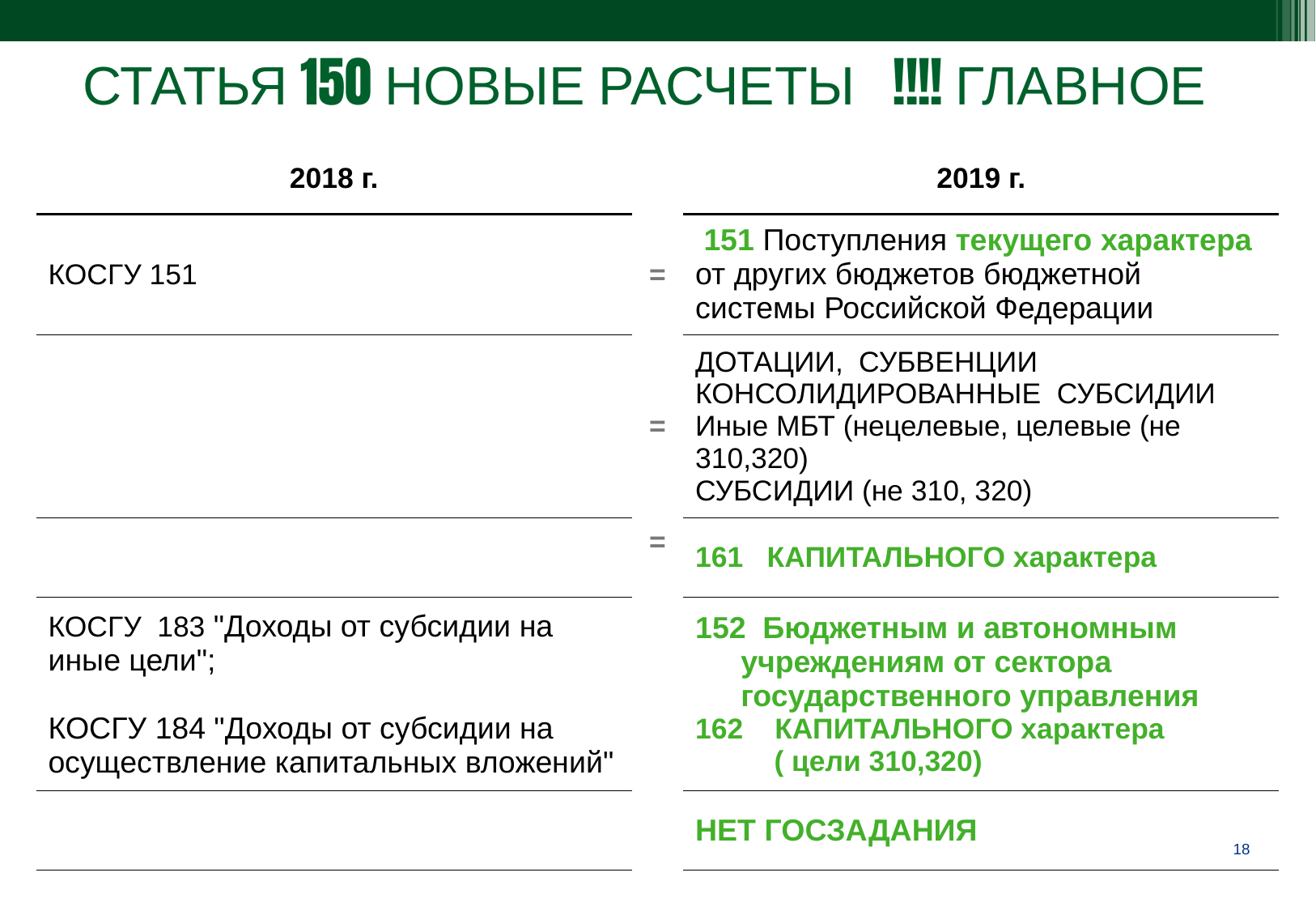

СТАТЬЯ 150 НОВЫЕ РАСЧЕТЫ   !!!! ГЛАВНОЕ
| 2018 г. |  | 2019 г. |
| --- | --- | --- |
| КОСГУ 151 | = | 151 Поступления текущего характера от других бюджетов бюджетной системы Российской Федерации |
|  | = | ДОТАЦИИ, СУБВЕНЦИИ КОНСОЛИДИРОВАННЫЕ СУБСИДИИ Иные МБТ (нецелевые, целевые (не 310,320) СУБСИДИИ (не 310, 320) |
|  | = | 161 КАПИТАЛЬНОГО характера |
| КОСГУ 183 "Доходы от субсидии на иные цели"; КОСГУ 184 "Доходы от субсидии на осуществление капитальных вложений" |  | Бюджетным и автономным учреждениям от сектора государственного управления КАПИТАЛЬНОГО характера ( цели 310,320) |
|  |  | НЕТ ГОСЗАДАНИЯ |